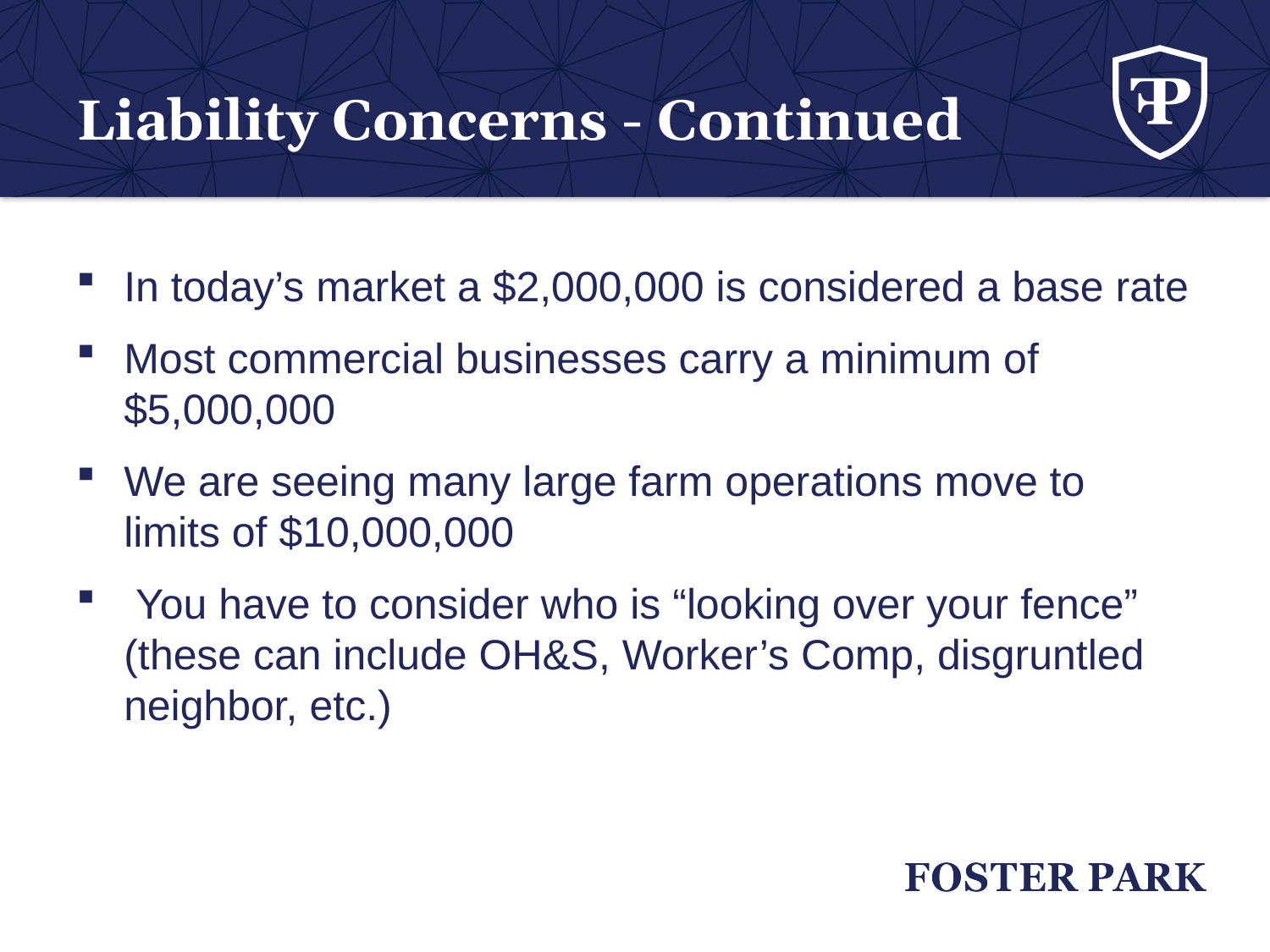

# Liability Concerns - Continued
In today’s market a $2,000,000 is considered a base rate
Most commercial businesses carry a minimum of $5,000,000
We are seeing many large farm operations move to limits of $10,000,000
 You have to consider who is “looking over your fence” (these can include OH&S, Worker’s Comp, disgruntled neighbor, etc.)